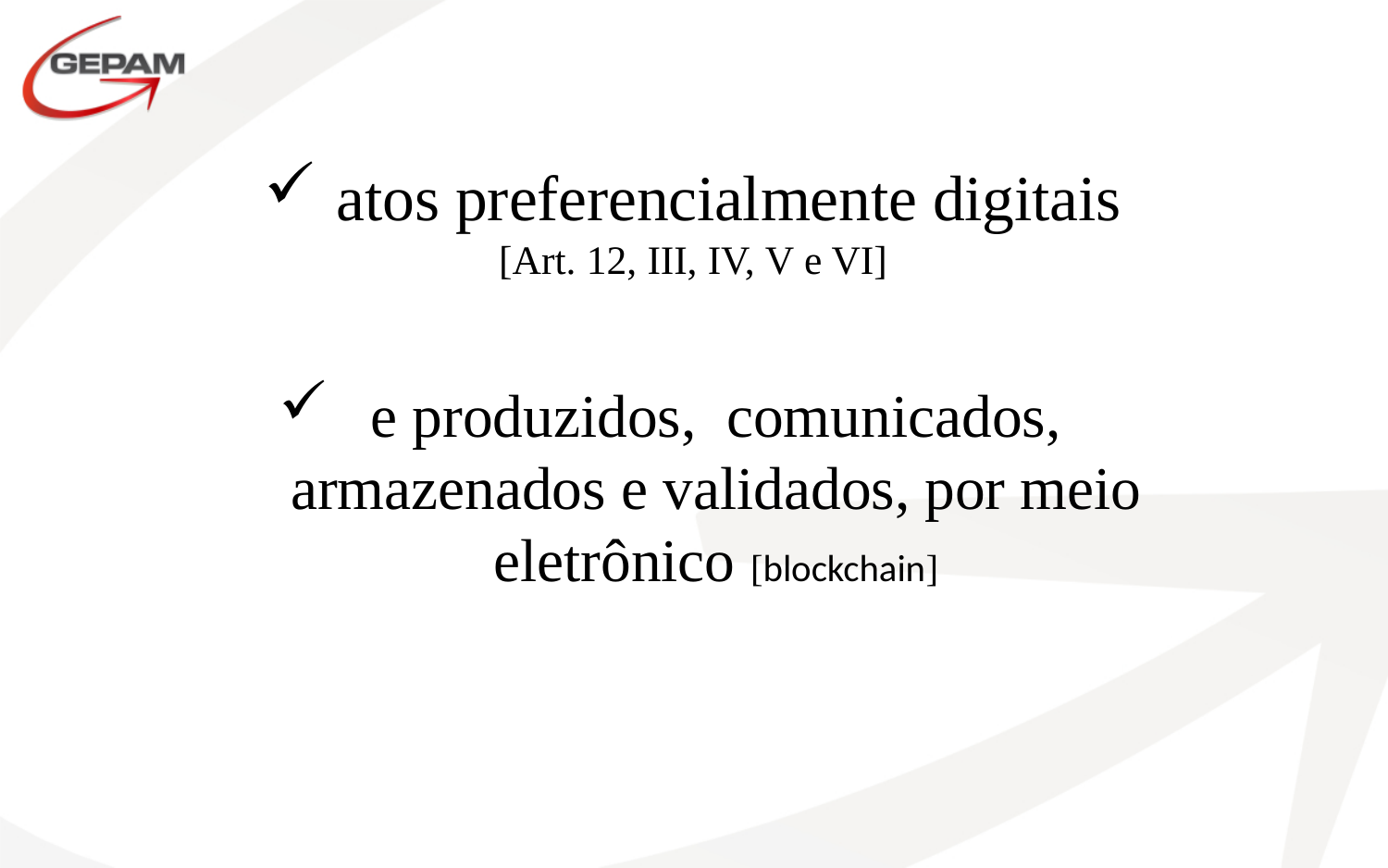

atos preferencialmente digitais
[Art. 12, III, IV, V e VI]

e produzidos,  comunicados, armazenados e validados, por meio eletrônico [blockchain]